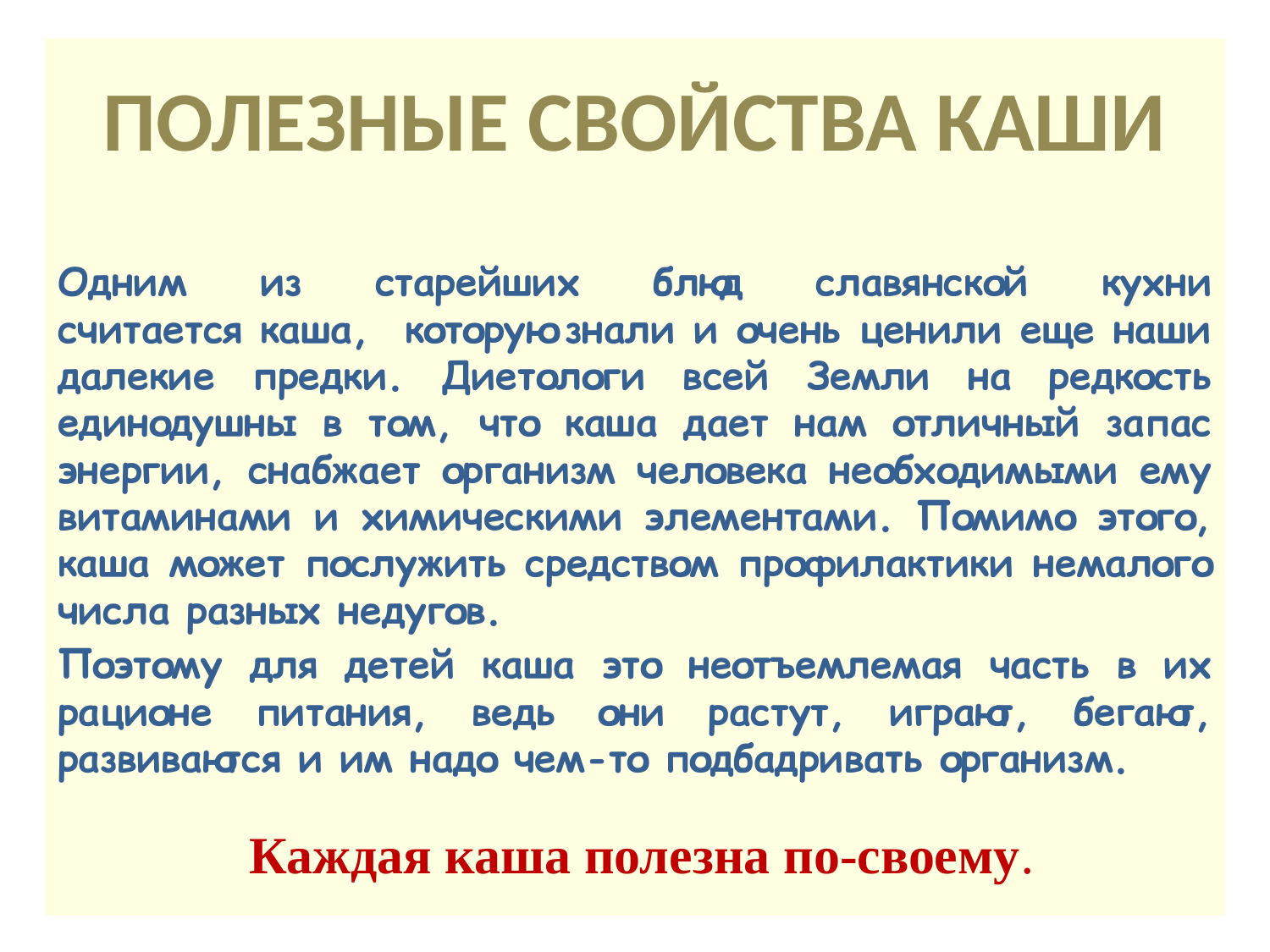

# ПОЛЕЗНЫЕ СВОЙСТВА КАШИ

Одним из старейших блюд славянской кухни считается каша,  которую знали и очень ценили еще наши далекие предки. Диетологи всей Земли на редкость единодушны в том, что каша дает нам отличный запас энергии, снабжает организм человека необходимыми ему витаминами и химическими элементами. Помимо этого, каша может послужить средством профилактики немалого числа разных недугов.
Поэтому для детей каша это неотъемлемая часть в их рационе питания, ведь они растут, играют, бегают, развиваются и им надо чем-то подбадривать организм.

 Каждая каша полезна по-своему.